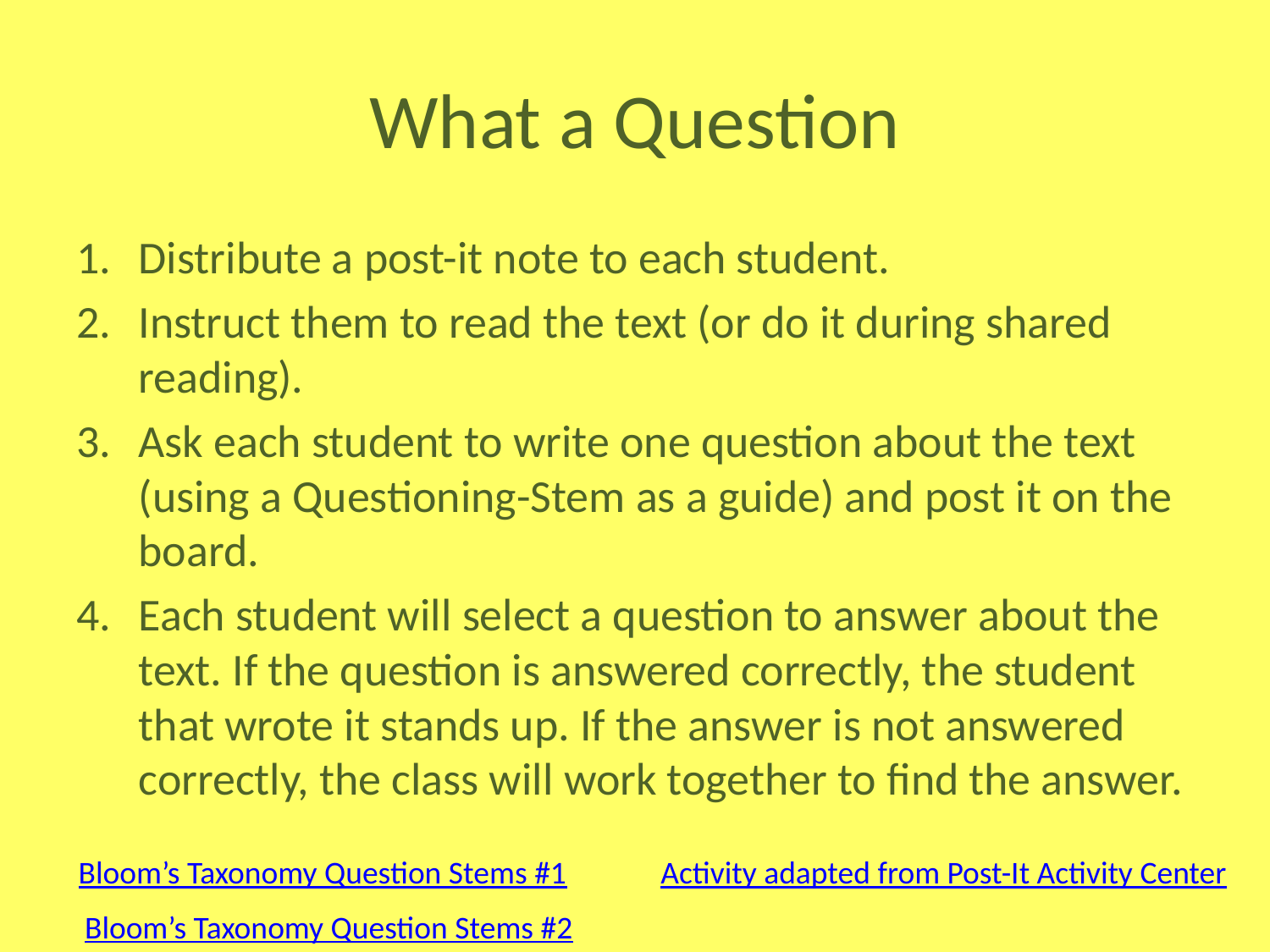

# What a Question
Distribute a post-it note to each student.
Instruct them to read the text (or do it during shared reading).
Ask each student to write one question about the text (using a Questioning-Stem as a guide) and post it on the board.
Each student will select a question to answer about the text. If the question is answered correctly, the student that wrote it stands up. If the answer is not answered correctly, the class will work together to find the answer.
Bloom’s Taxonomy Question Stems #1
Activity adapted from Post-It Activity Center
Bloom’s Taxonomy Question Stems #2